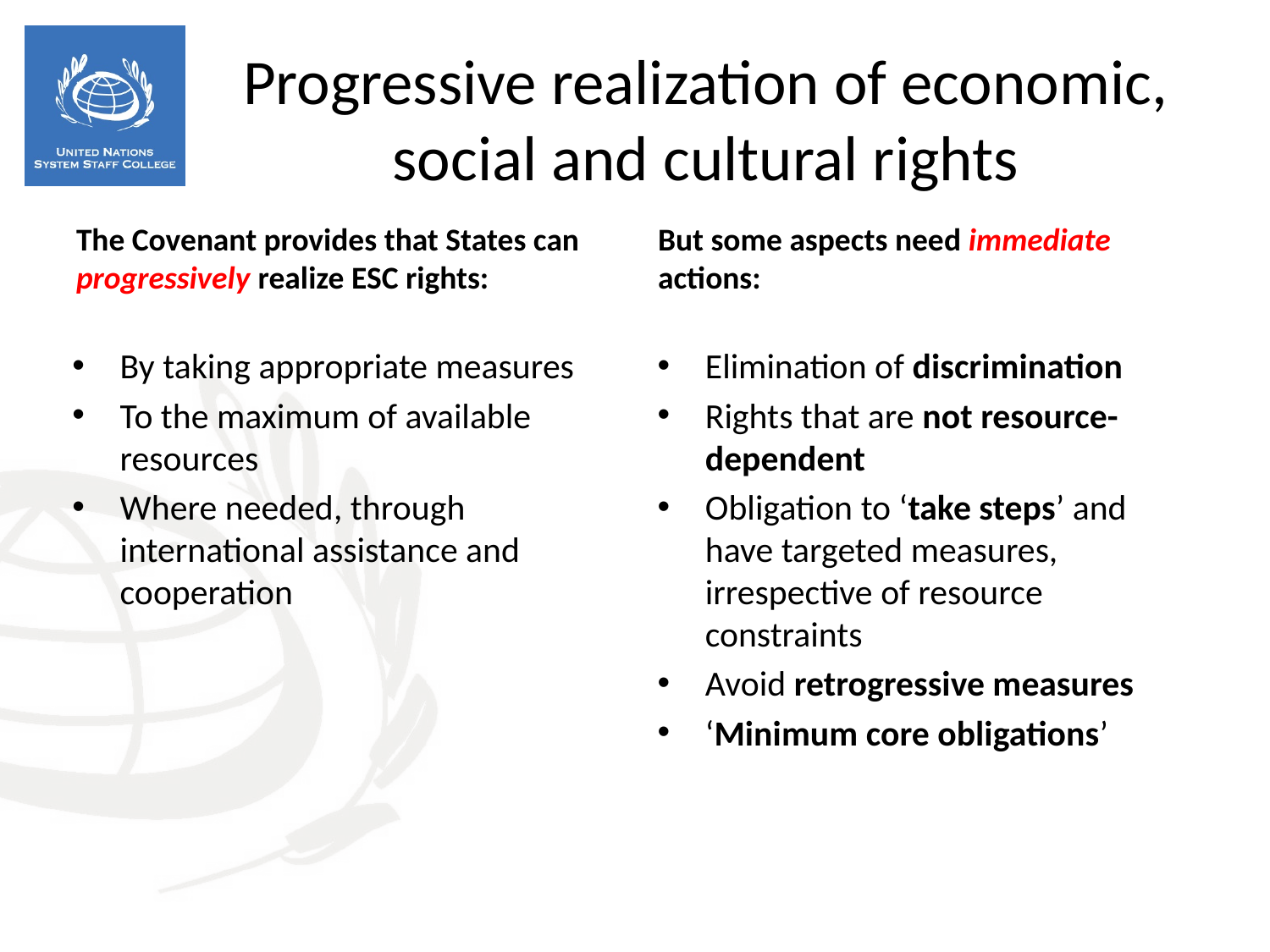

Progressive realization of economic, social and cultural rights
The Covenant provides that States can progressively realize ESC rights:
But some aspects need immediate actions:
By taking appropriate measures
To the maximum of available resources
Where needed, through international assistance and cooperation
Elimination of discrimination
Rights that are not resource-dependent
Obligation to ‘take steps’ and have targeted measures, irrespective of resource constraints
Avoid retrogressive measures
‘Minimum core obligations’